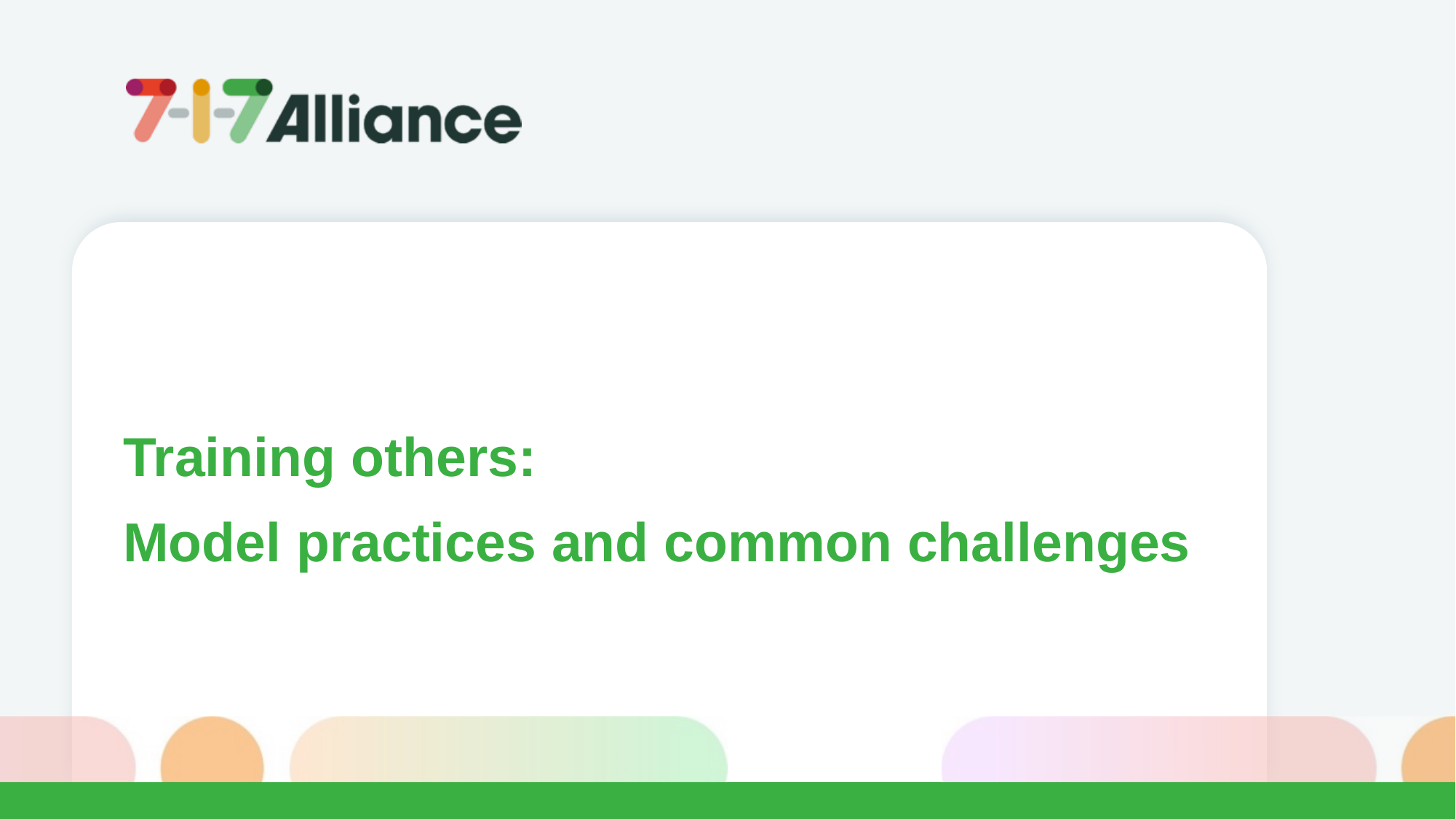

Training others:
Model practices and common challenges